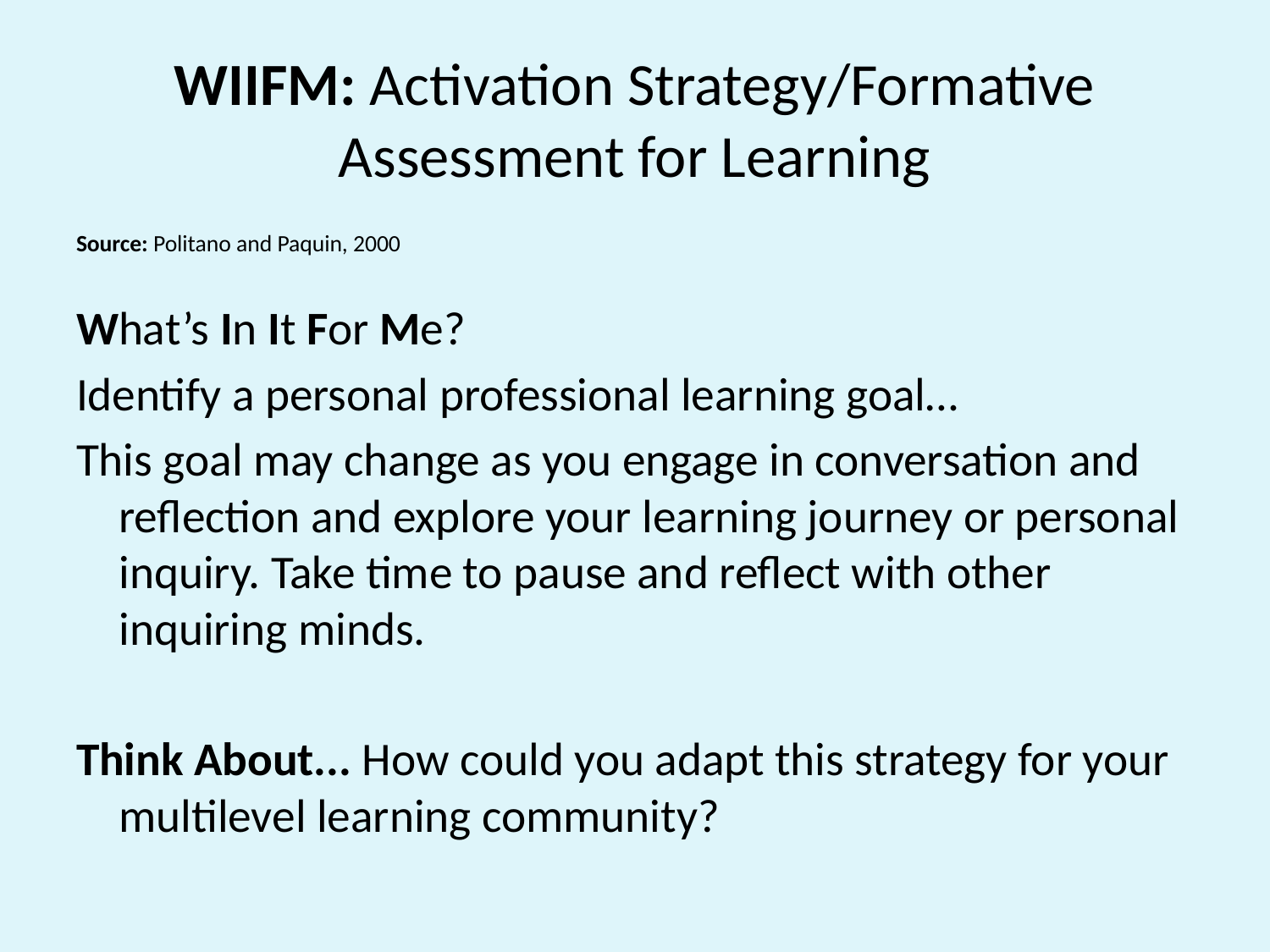

# WIIFM: Activation Strategy/Formative Assessment for Learning
Source: Politano and Paquin, 2000

What’s In It For Me?
Identify a personal professional learning goal…
This goal may change as you engage in conversation and reflection and explore your learning journey or personal inquiry. Take time to pause and reflect with other inquiring minds.

Think About... How could you adapt this strategy for your multilevel learning community?